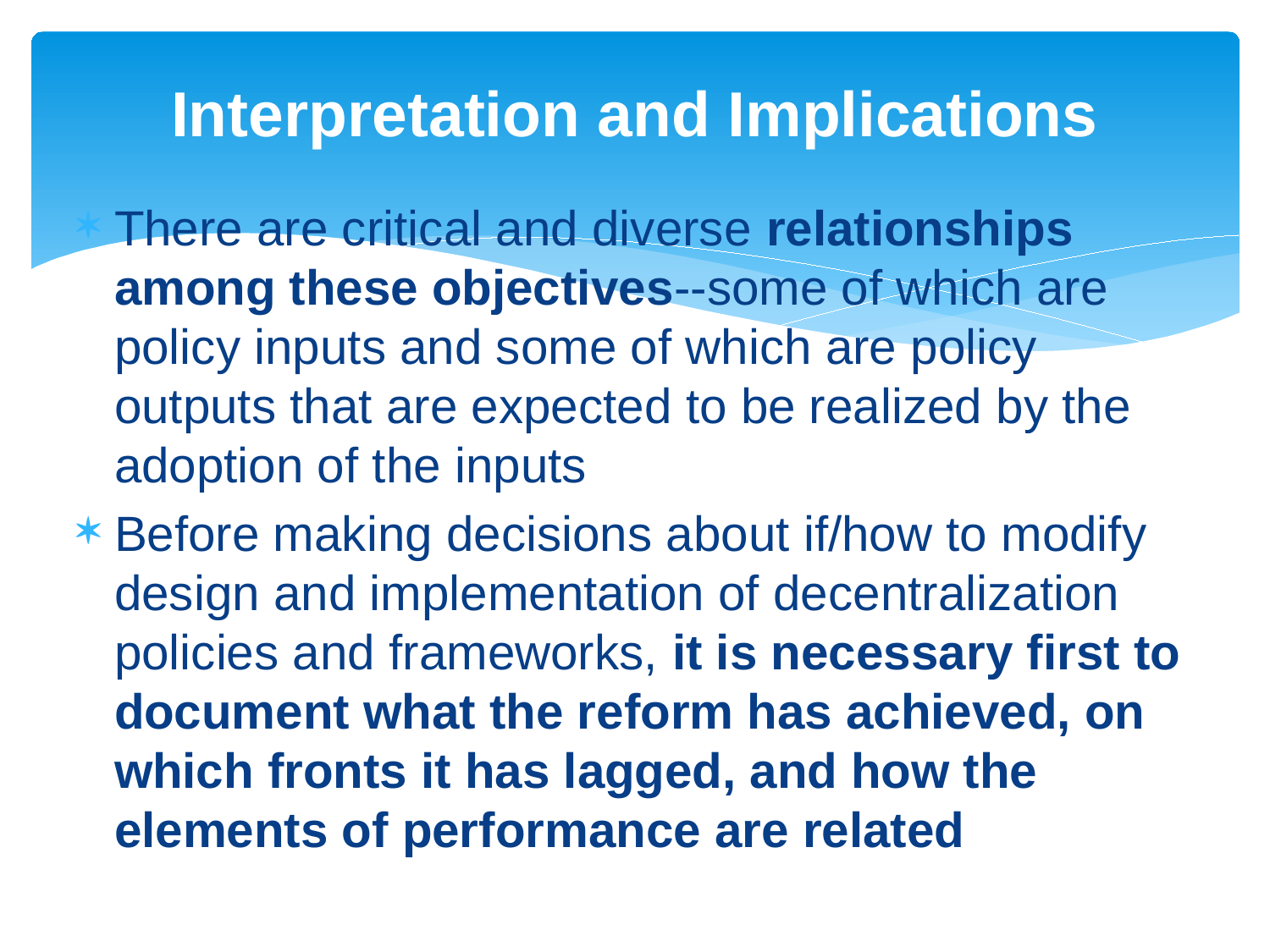

# Interpretation and Implications
There are critical and diverse relationships among these objectives--some of which are policy inputs and some of which are policy outputs that are expected to be realized by the adoption of the inputs
Before making decisions about if/how to modify  design and implementation of decentralization policies and frameworks, it is necessary first to document what the reform has achieved, on which fronts it has lagged, and how the elements of performance are related